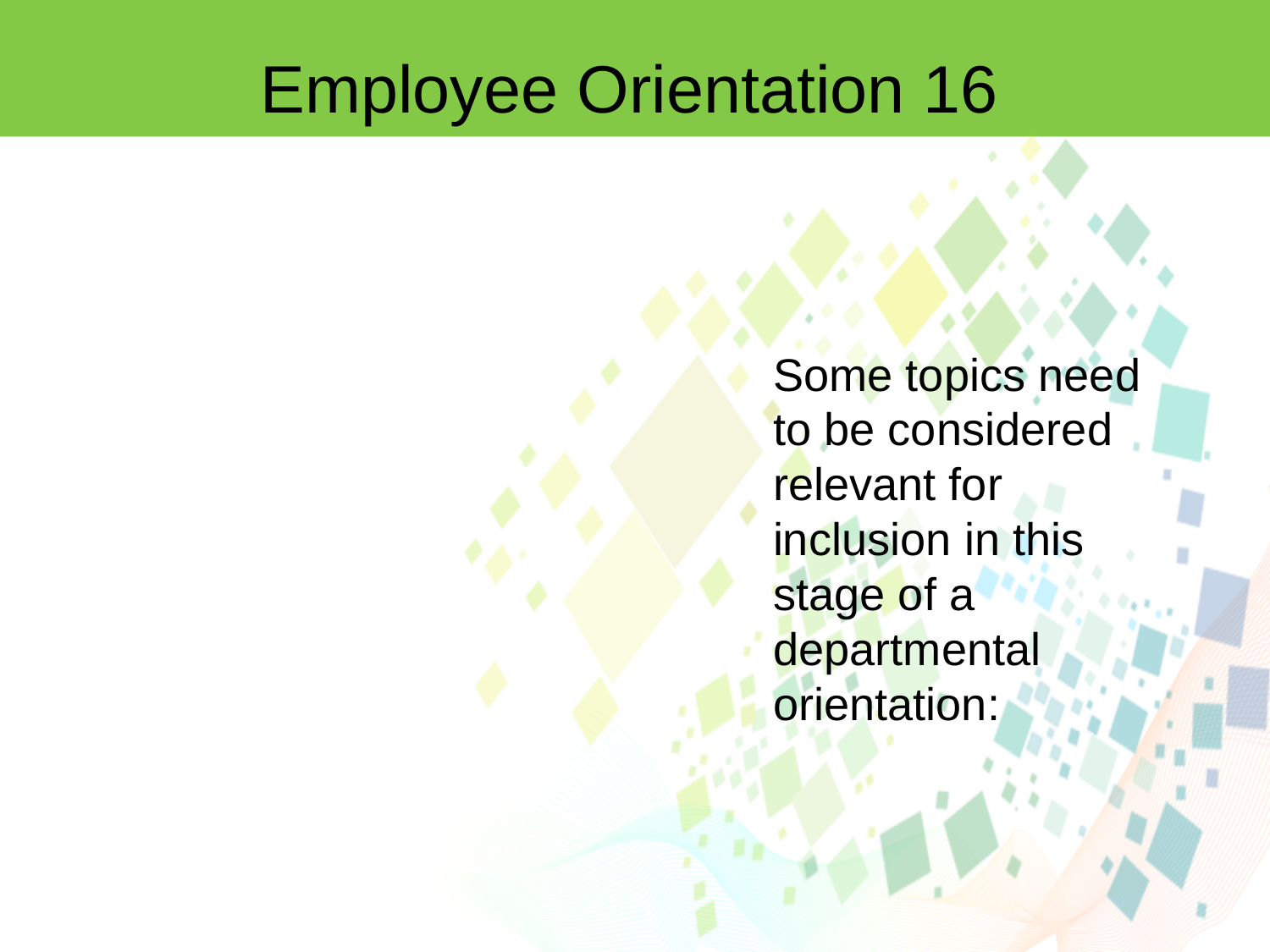

Employee Orientation 16
Some topics need to be considered relevant for inclusion in this stage of a departmental orientation: